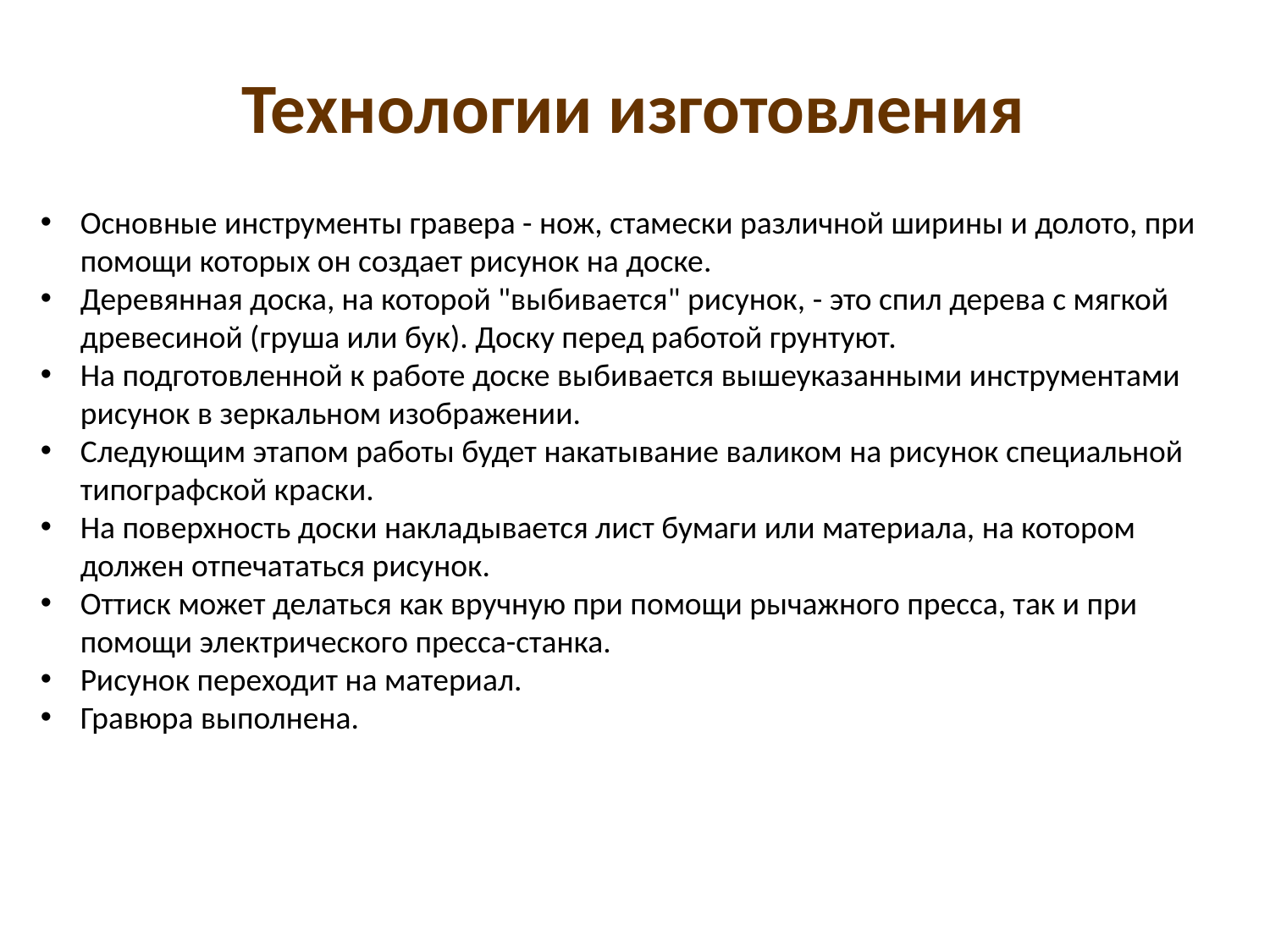

Технологии изготовления
Основные инструменты гравера - нож, стамески различной ширины и долото, при помощи которых он создает рисунок на доске.
Деревянная доска, на которой "выбивается" рисунок, - это спил дерева с мягкой древесиной (груша или бук). Доску перед работой грунтуют.
На подготовленной к работе доске выбивается вышеуказанными инструментами рисунок в зеркальном изображении.
Следующим этапом работы будет накатывание валиком на рисунок специальной типографской краски.
На поверхность доски накладывается лист бумаги или материала, на котором должен отпечататься рисунок.
Оттиск может делаться как вручную при помощи рычажного пресса, так и при помощи электрического пресса-станка.
Рисунок переходит на материал.
Гравюра выполнена.